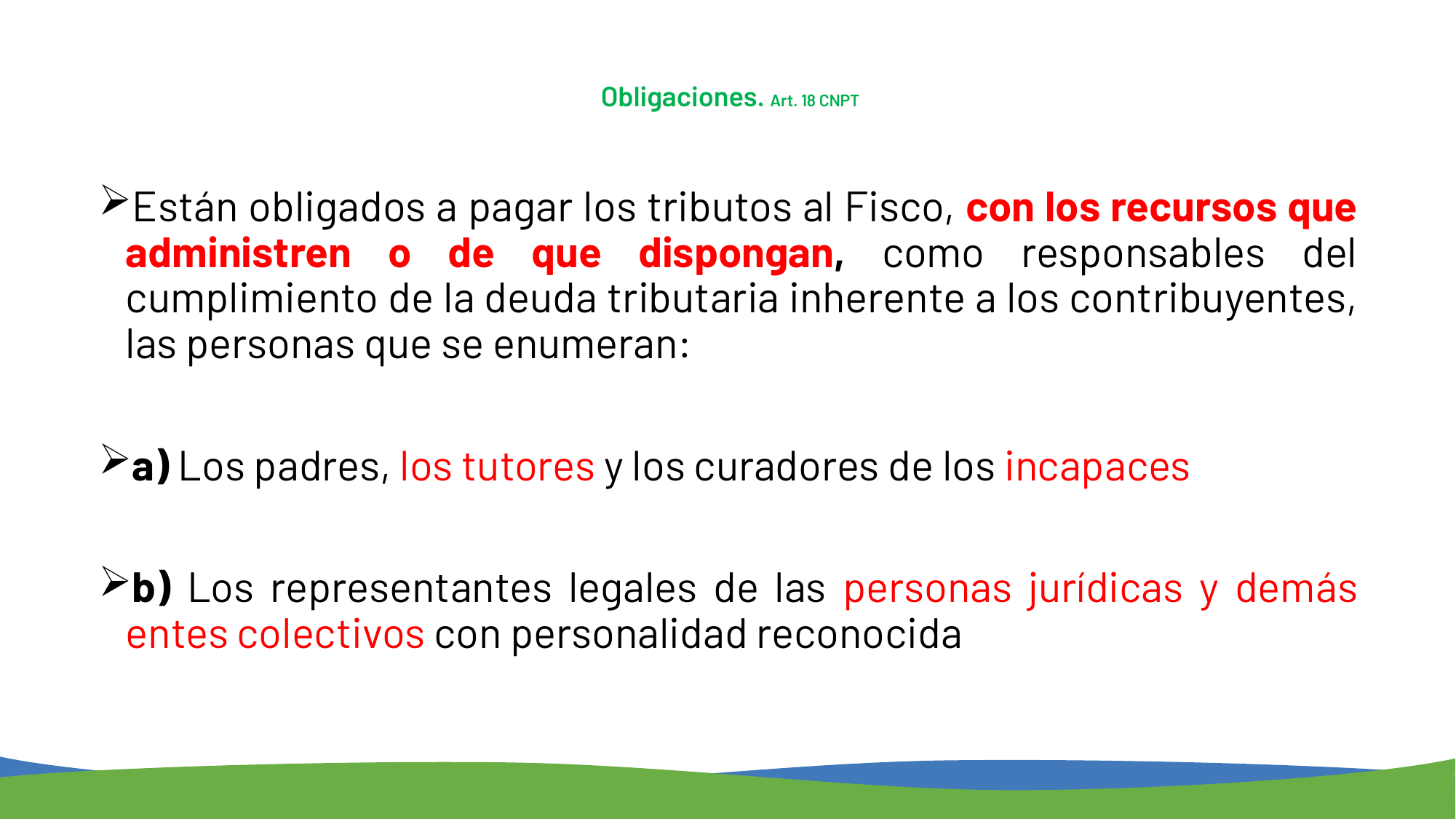

Obligaciones. Art. 18 CNPT
Están obligados a pagar los tributos al Fisco, con los recursos que administren o de que dispongan, como responsables del cumplimiento de la deuda tributaria inherente a los contribuyentes, las personas que se enumeran:

a) Los padres, los tutores y los curadores de los incapaces

b) Los representantes legales de las personas jurídicas y demás entes colectivos con personalidad reconocida